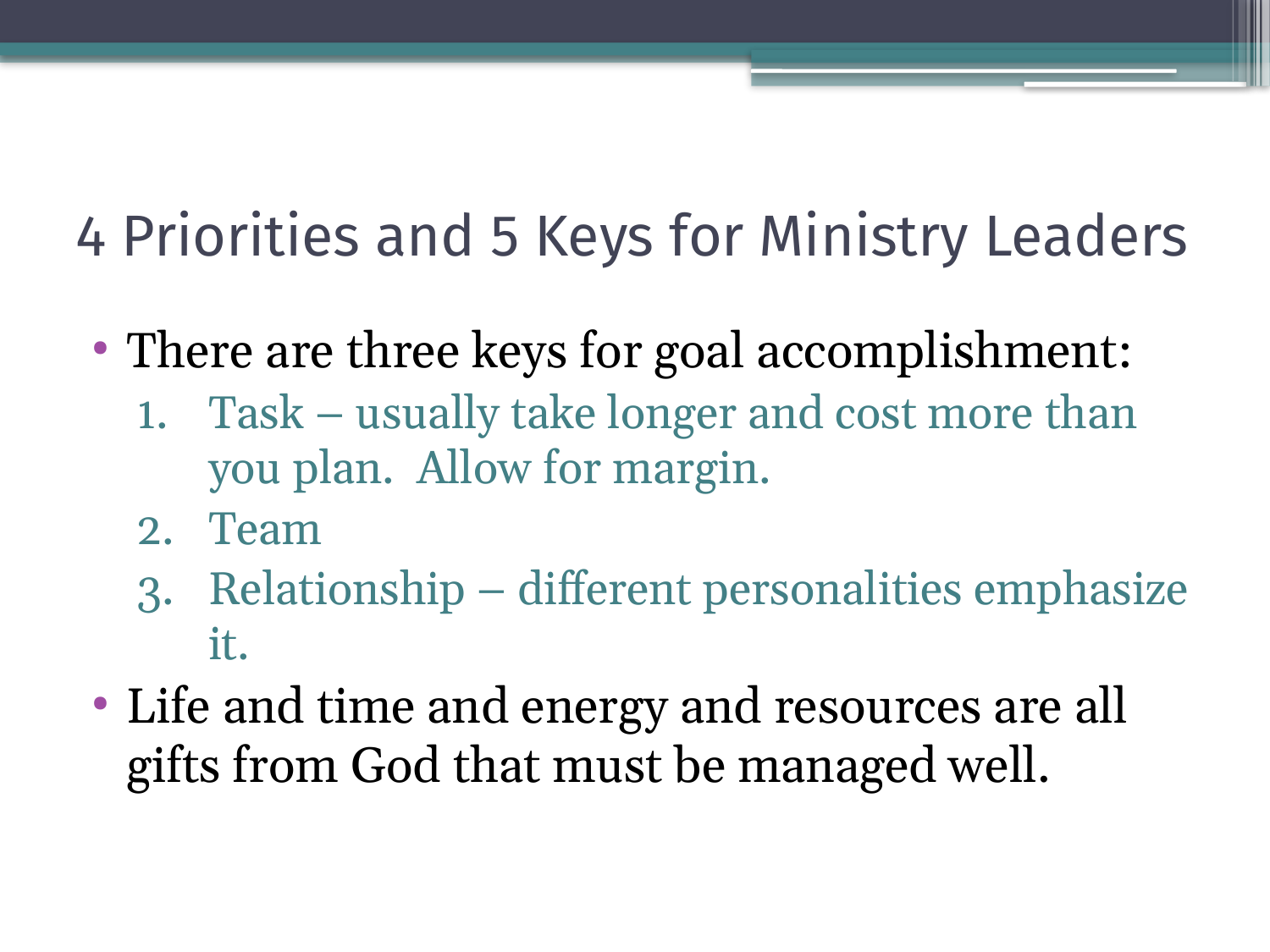

# 4 Priorities and 5 Keys for Ministry Leaders
There are three keys for goal accomplishment:
Task – usually take longer and cost more than you plan.  Allow for margin.
Team
Relationship – different personalities emphasize it.
Life and time and energy and resources are all gifts from God that must be managed well.